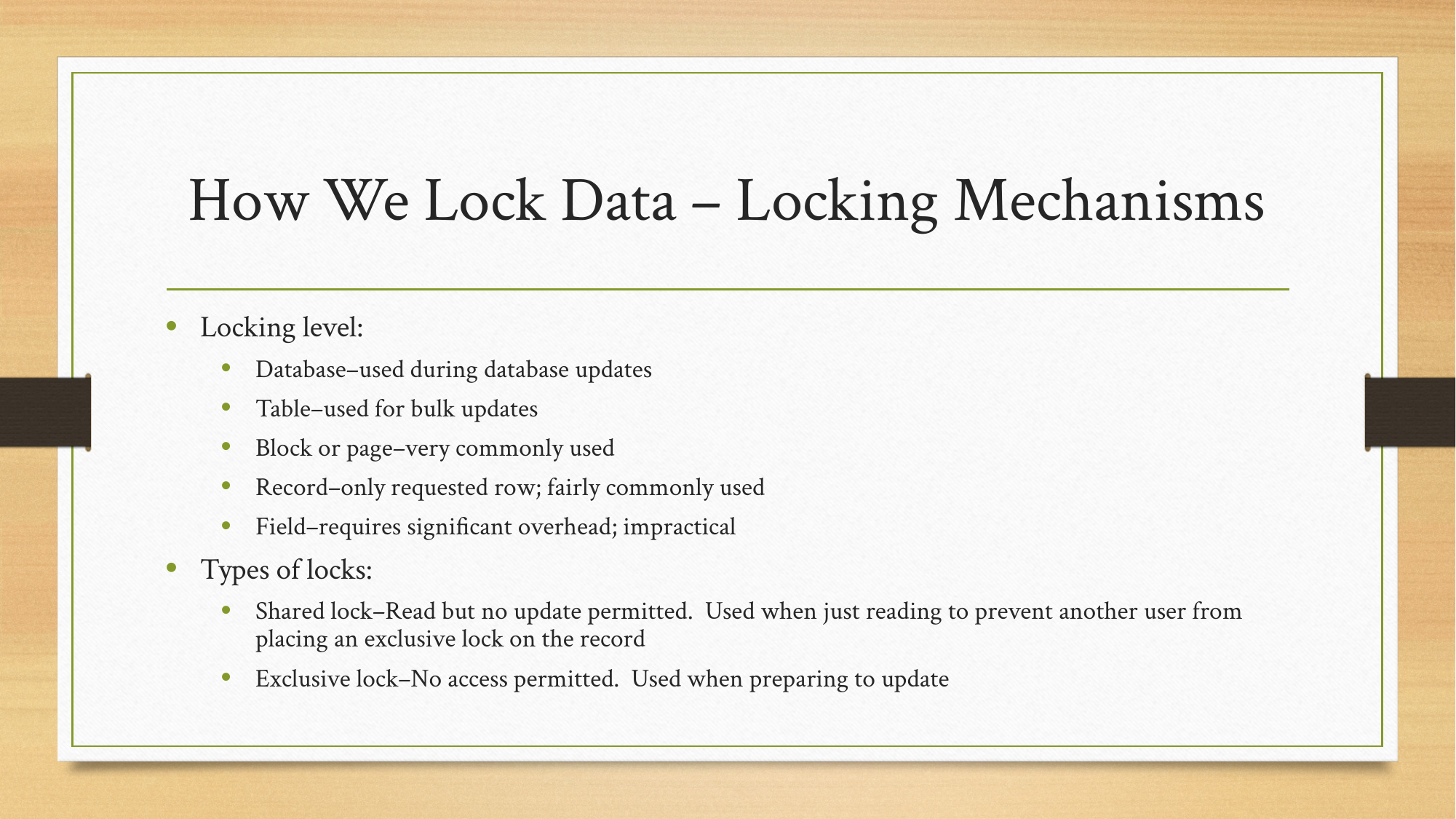

# How We Lock Data – Locking Mechanisms
Locking level:
Database–used during database updates
Table–used for bulk updates
Block or page–very commonly used
Record–only requested row; fairly commonly used
Field–requires significant overhead; impractical
Types of locks:
Shared lock–Read but no update permitted.  Used when just reading to prevent another user from placing an exclusive lock on the record
Exclusive lock–No access permitted.  Used when preparing to update